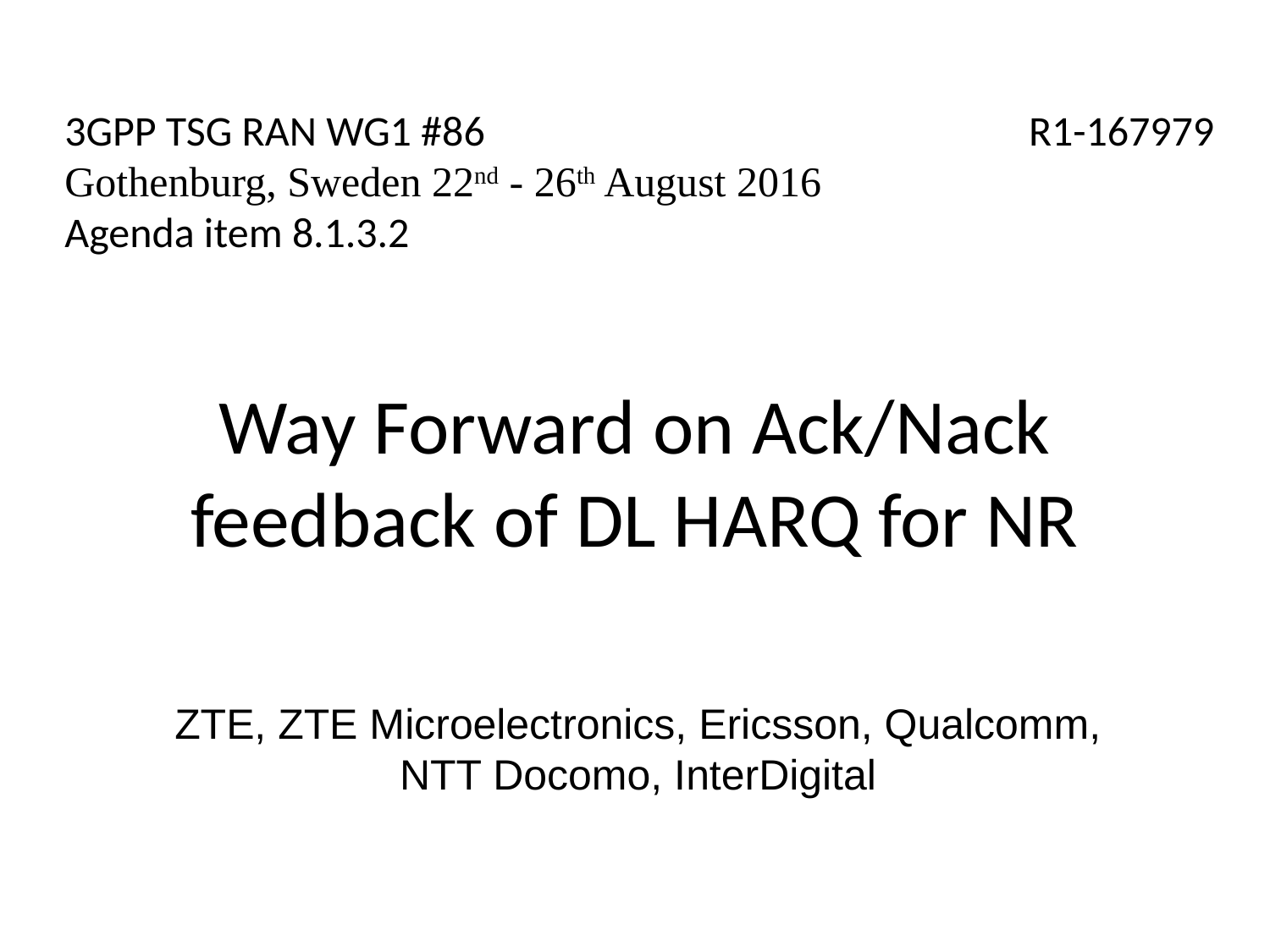

3GPP TSG RAN WG1 #86
Gothenburg, Sweden 22nd - 26th August 2016
Agenda item 8.1.3.2
R1-167979
Way Forward on Ack/Nack feedback of DL HARQ for NR
ZTE, ZTE Microelectronics, Ericsson, Qualcomm, NTT Docomo, InterDigital